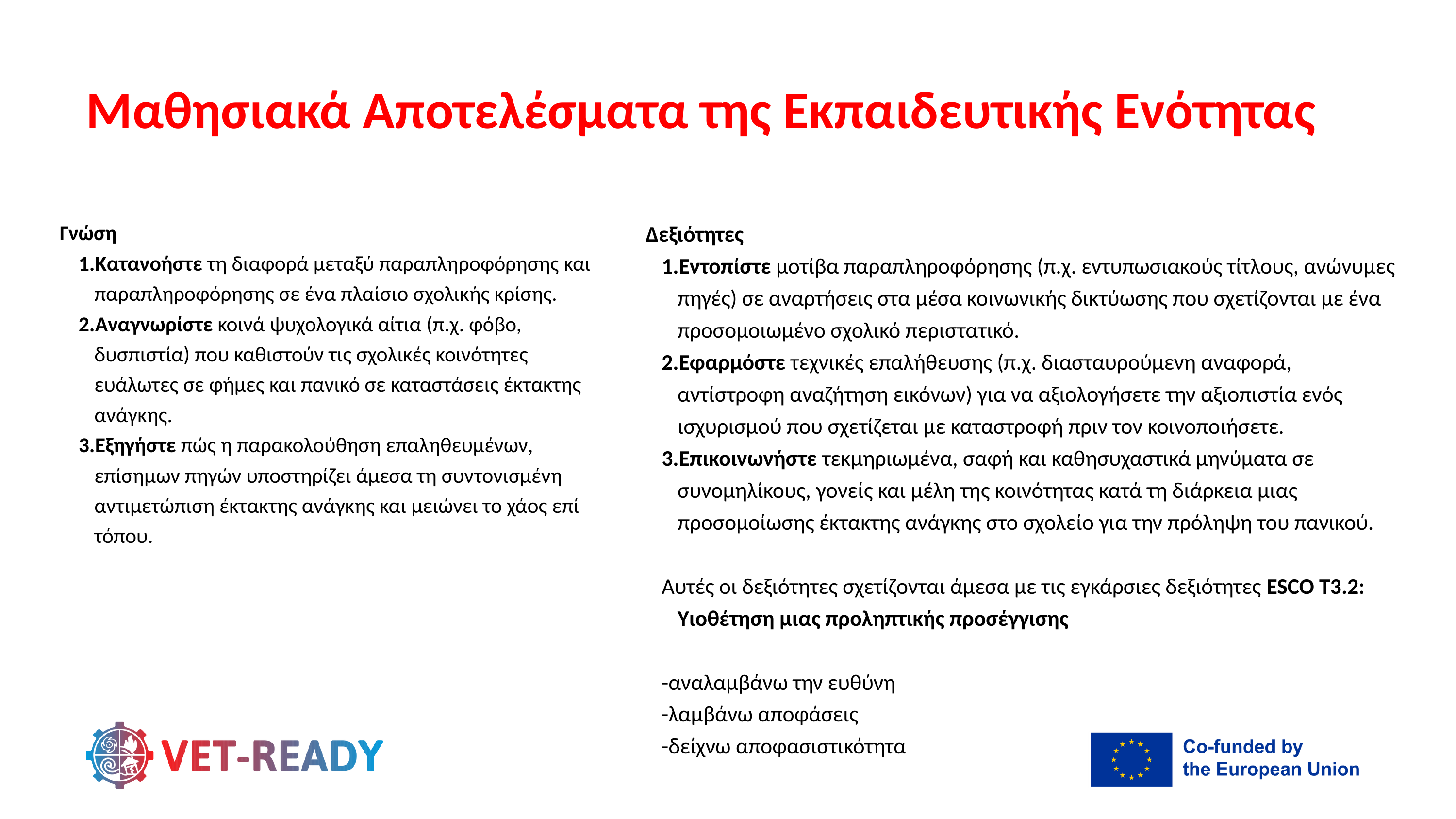

Μαθησιακά Αποτελέσματα της Εκπαιδευτικής Ενότητας
Δεξιότητες
Εντοπίστε μοτίβα παραπληροφόρησης (π.χ. εντυπωσιακούς τίτλους, ανώνυμες πηγές) σε αναρτήσεις στα μέσα κοινωνικής δικτύωσης που σχετίζονται με ένα προσομοιωμένο σχολικό περιστατικό.
Εφαρμόστε τεχνικές επαλήθευσης (π.χ. διασταυρούμενη αναφορά, αντίστροφη αναζήτηση εικόνων) για να αξιολογήσετε την αξιοπιστία ενός ισχυρισμού που σχετίζεται με καταστροφή πριν τον κοινοποιήσετε.
Επικοινωνήστε τεκμηριωμένα, σαφή και καθησυχαστικά μηνύματα σε συνομηλίκους, γονείς και μέλη της κοινότητας κατά τη διάρκεια μιας προσομοίωσης έκτακτης ανάγκης στο σχολείο για την πρόληψη του πανικού.

Αυτές οι δεξιότητες σχετίζονται άμεσα με τις εγκάρσιες δεξιότητες ESCO T3.2: Υιοθέτηση μιας προληπτικής προσέγγισης

-αναλαμβάνω την ευθύνη
-λαμβάνω αποφάσεις
-δείχνω αποφασιστικότητα
Γνώση
Κατανοήστε τη διαφορά μεταξύ παραπληροφόρησης και παραπληροφόρησης σε ένα πλαίσιο σχολικής κρίσης.
Αναγνωρίστε κοινά ψυχολογικά αίτια (π.χ. φόβο, δυσπιστία) που καθιστούν τις σχολικές κοινότητες ευάλωτες σε φήμες και πανικό σε καταστάσεις έκτακτης ανάγκης.
Εξηγήστε πώς η παρακολούθηση επαληθευμένων, επίσημων πηγών υποστηρίζει άμεσα τη συντονισμένη αντιμετώπιση έκτακτης ανάγκης και μειώνει το χάος επί τόπου.